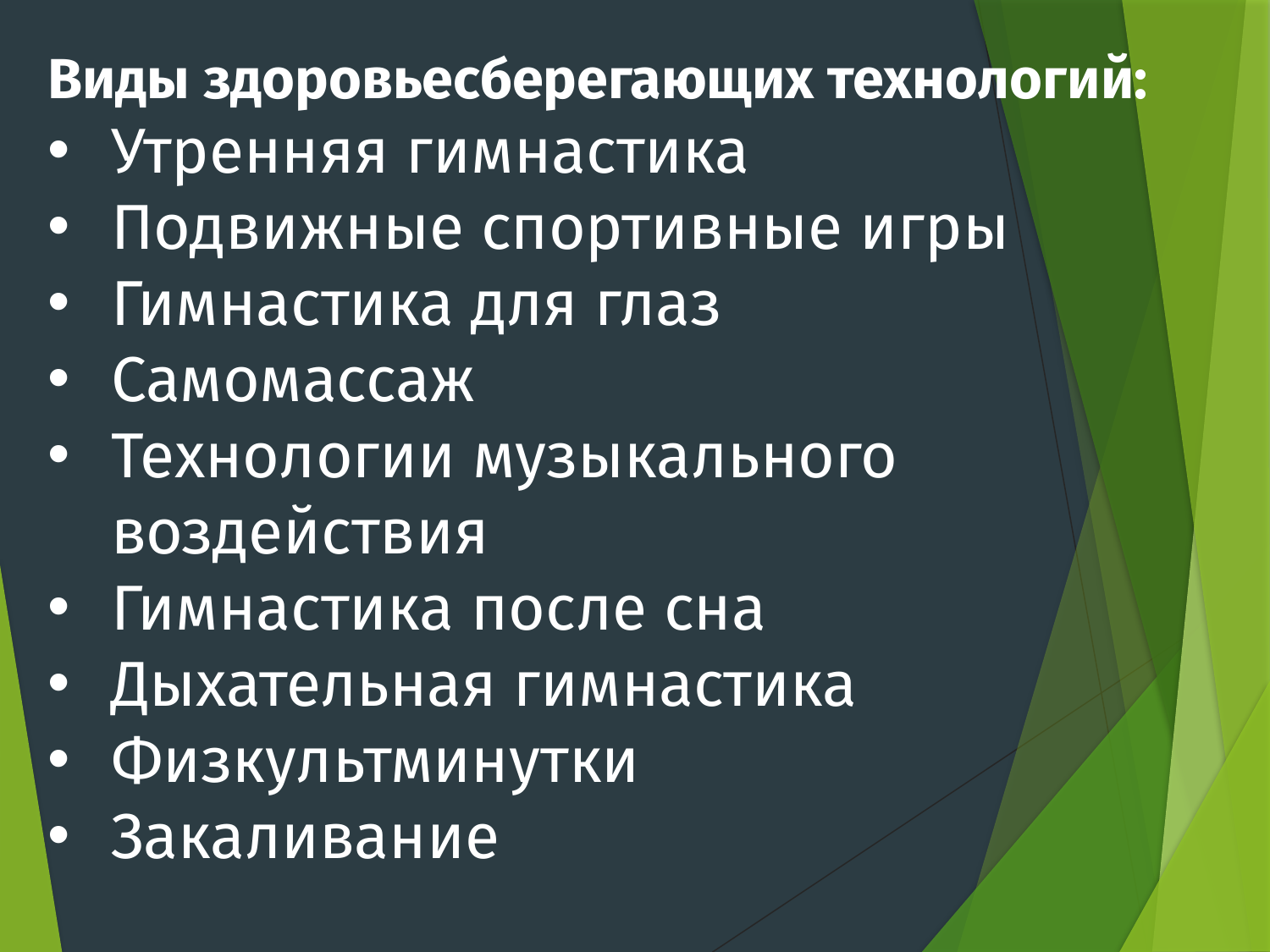

Виды здоровьесберегающих технологий:
Утренняя гимнастика
Подвижные спортивные игры
Гимнастика для глаз
Самомассаж
Технологии музыкального воздействия
Гимнастика после сна
Дыхательная гимнастика
Физкультминутки
Закаливание